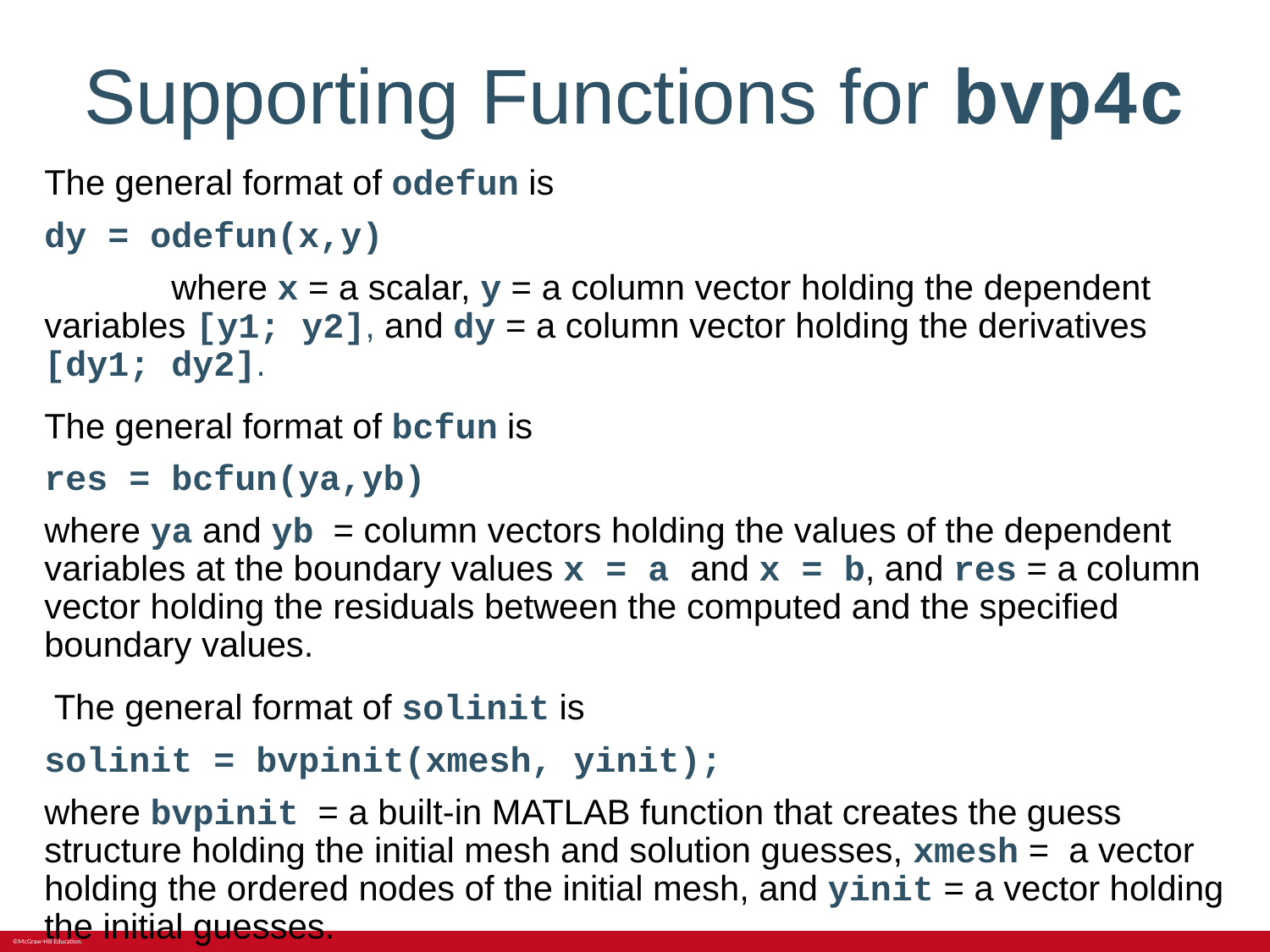

# Supporting Functions for bvp4c
The general format of odefun is
dy = odefun(x,y)
	where x = a scalar, y = a column vector holding the dependent variables [y1; y2], and dy = a column vector holding the derivatives [dy1; dy2].
The general format of bcfun is
res = bcfun(ya,yb)
where ya and yb  = column vectors holding the values of the dependent variables at the boundary values x = a and x = b, and res = a column vector holding the residuals between the computed and the specified boundary values.
 The general format of solinit is
solinit = bvpinit(xmesh, yinit);
where bvpinit  = a built-in MATLAB function that creates the guess structure holding the initial mesh and solution guesses, xmesh =  a vector holding the ordered nodes of the initial mesh, and yinit = a vector holding the initial guesses.